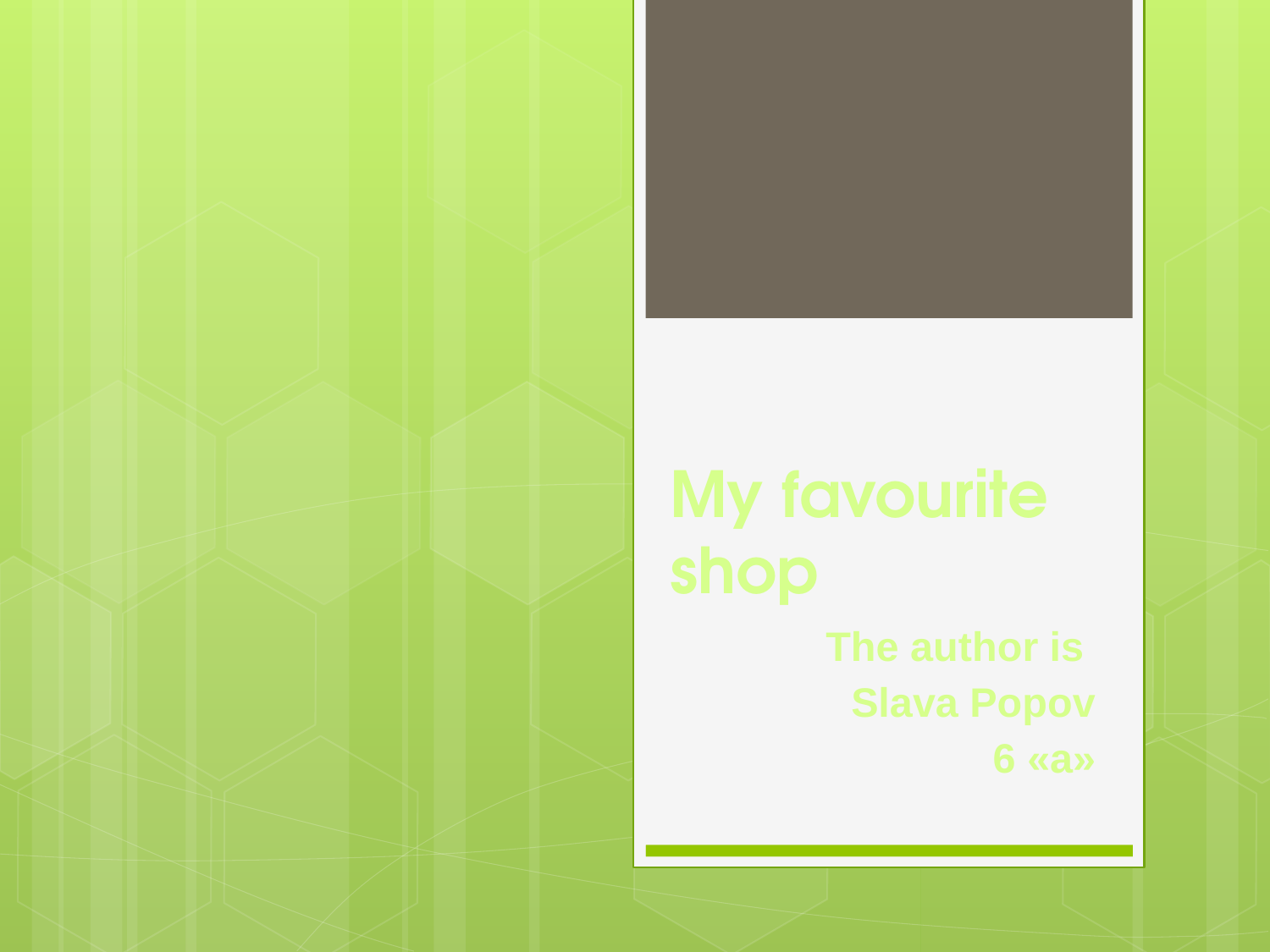

# My favourite shop
The author is
        Slava Popov
                 6 «а»